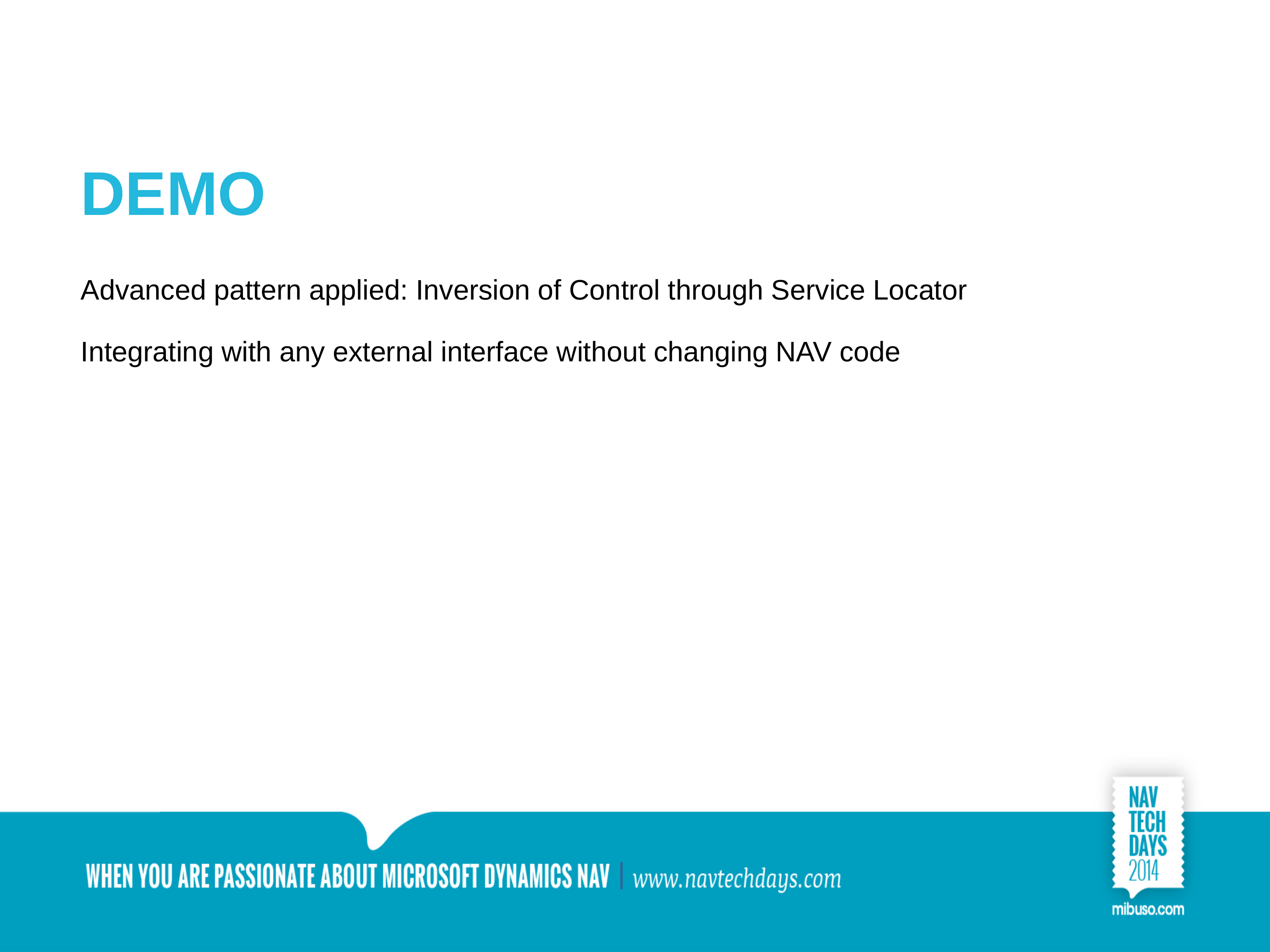

# Demo
Advanced pattern applied: Inversion of Control through Service Locator
Integrating with any external interface without changing NAV code